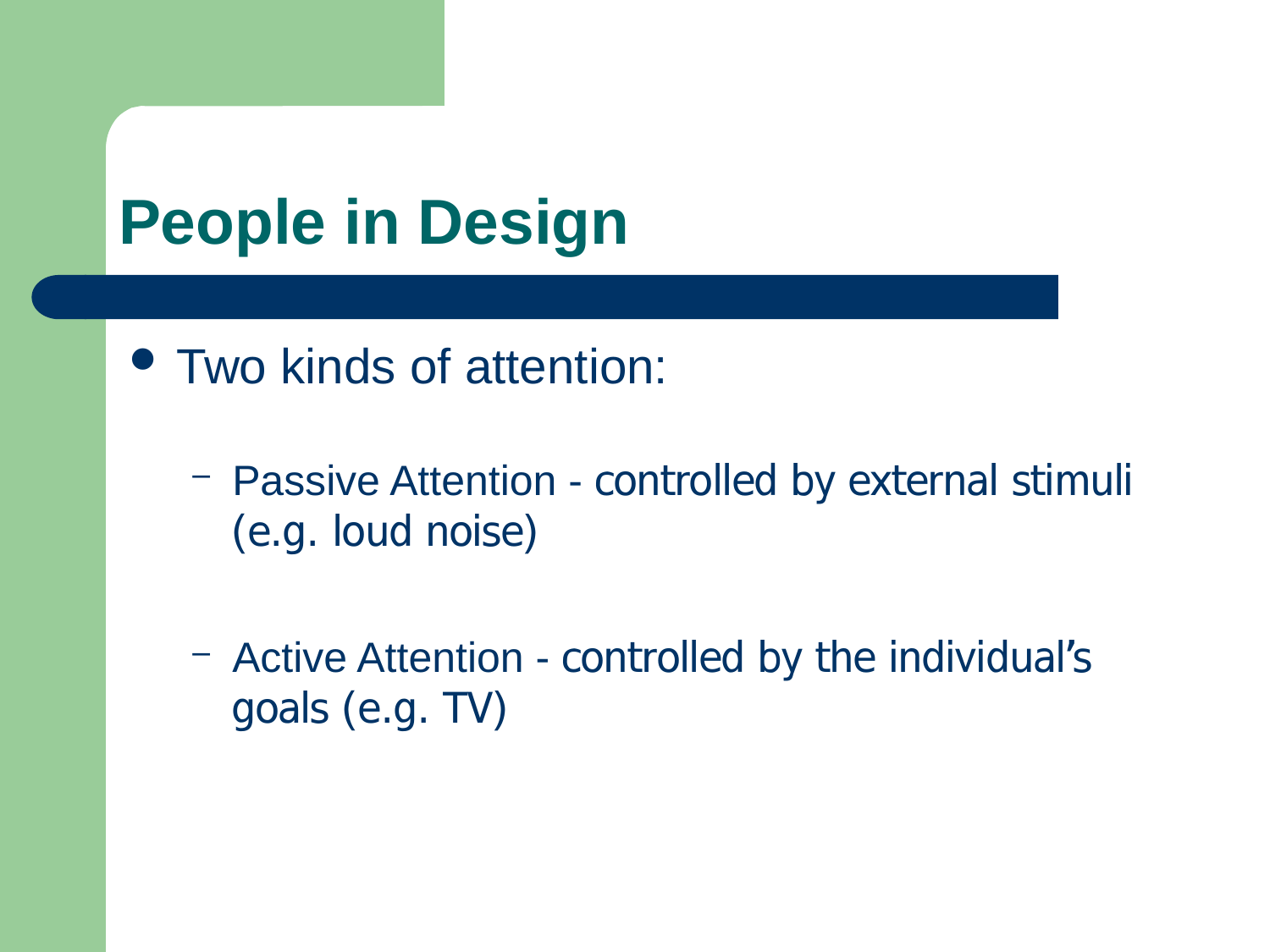

# People in Design
Two kinds of attention:

Passive Attention - controlled by external stimuli (e.g. loud noise)

Active Attention - controlled by the individual’s goals (e.g. TV)